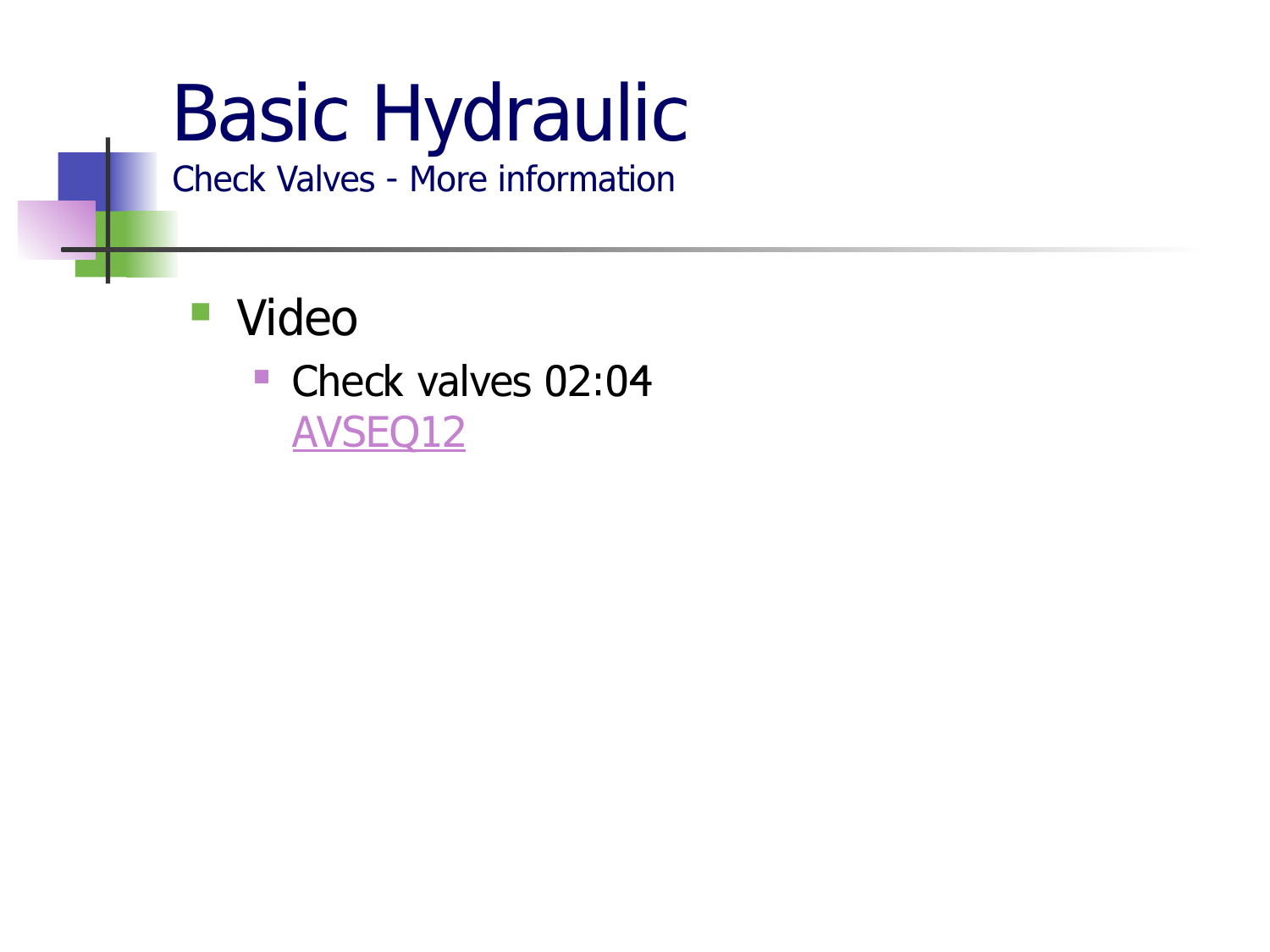

# Basic Hydraulic Check Valves - More information
Video
Check valves 02:04
AVSEQ12